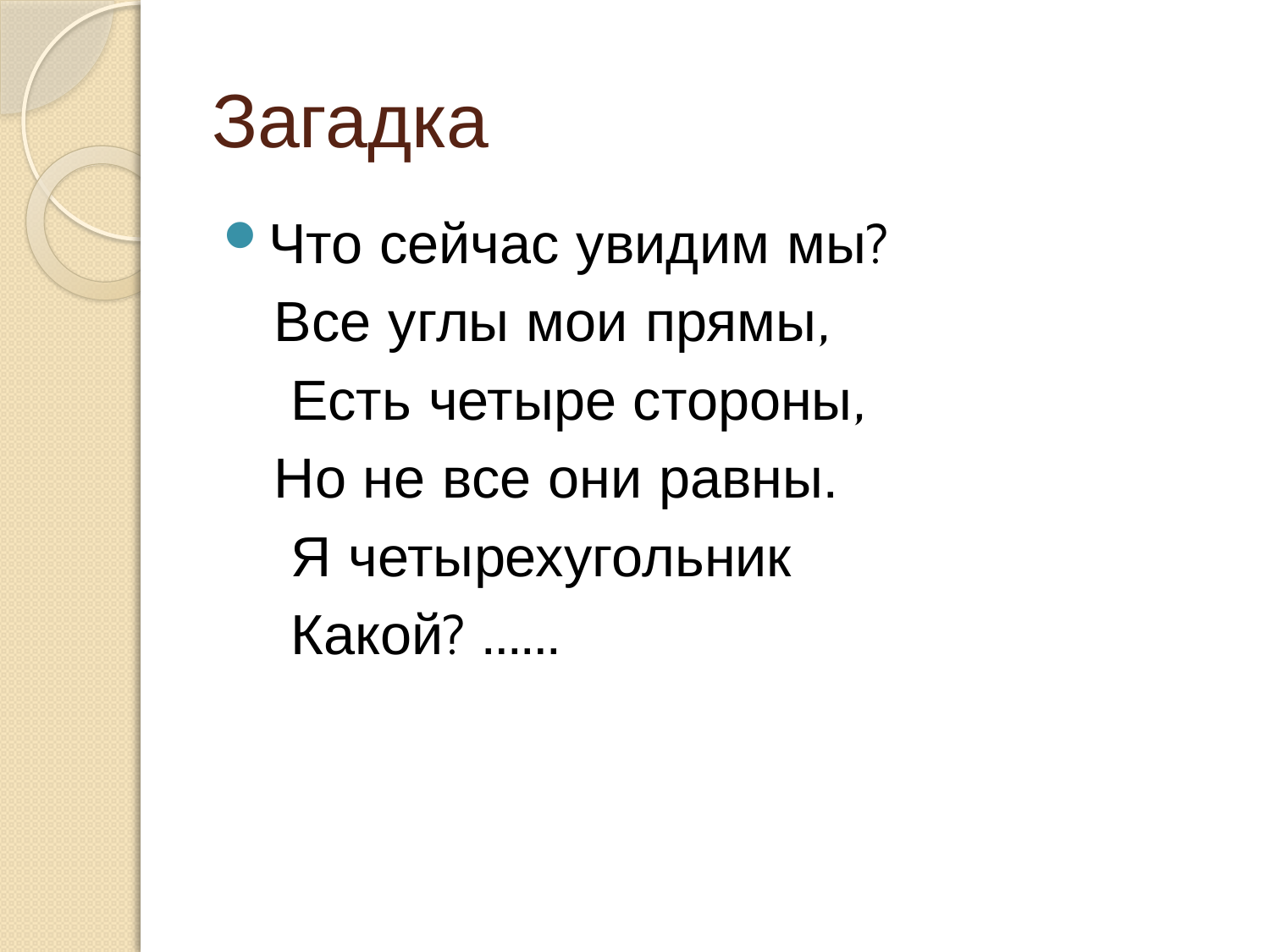

# Загадка
Что сейчас увидим мы?
   Все углы мои прямы,
    Есть четыре стороны,
   Но не все они равны.
    Я четырехугольник
    Какой? ……